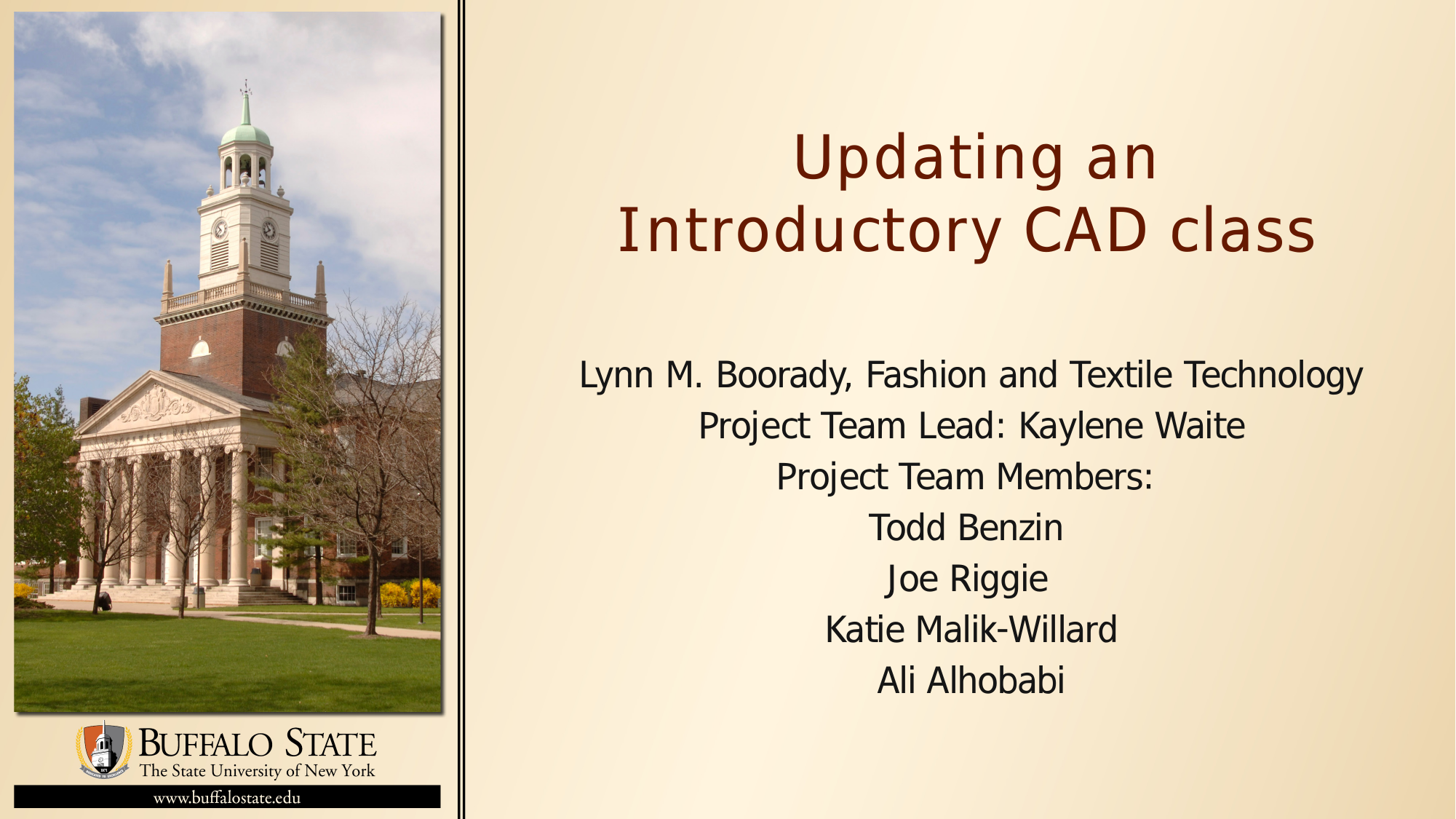

# Updating an Introductory CAD class
Lynn M. Boorady, Fashion and Textile Technology
Project Team Lead: Kaylene Waite
Project Team Members:
Todd Benzin
Joe Riggie
Katie Malik-Willard
Ali Alhobabi